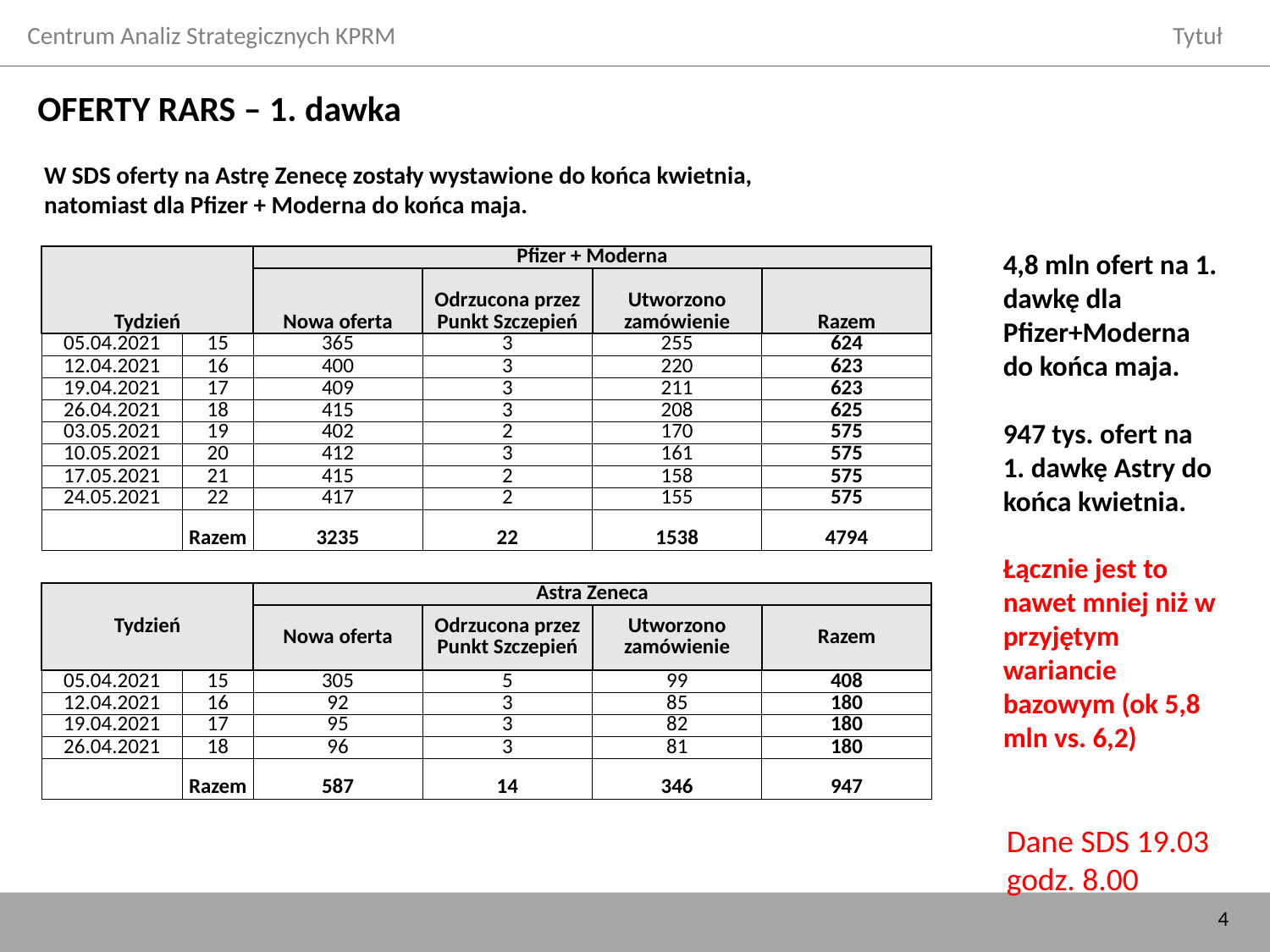

# OFERTY RARS – 1. dawka
W SDS oferty na Astrę Zenecę zostały wystawione do końca kwietnia,
natomiast dla Pfizer + Moderna do końca maja.
4,8 mln ofert na 1. dawkę dla Pfizer+Moderna do końca maja.

947 tys. ofert na 1. dawkę Astry do końca kwietnia.

Łącznie jest to nawet mniej niż w przyjętym wariancie bazowym (ok 5,8 mln vs. 6,2)

| Tydzień |  | Pfizer + Moderna |  |  |  |
| --- | --- | --- | --- | --- | --- |
|  |  | Nowa oferta | Odrzucona przez Punkt Szczepień | Utworzono zamówienie | Razem |
| 05.04.2021 | 15 | 365 | 3 | 255 | 624 |
| 12.04.2021 | 16 | 400 | 3 | 220 | 623 |
| 19.04.2021 | 17 | 409 | 3 | 211 | 623 |
| 26.04.2021 | 18 | 415 | 3 | 208 | 625 |
| 03.05.2021 | 19 | 402 | 2 | 170 | 575 |
| 10.05.2021 | 20 | 412 | 3 | 161 | 575 |
| 17.05.2021 | 21 | 415 | 2 | 158 | 575 |
| 24.05.2021 | 22 | 417 | 2 | 155 | 575 |
|  | Razem | 3235 | 22 | 1538 | 4794 |
|  |  |  |  |  |  |
| Tydzień |  | Astra Zeneca |  |  |  |
|  |  | Nowa oferta | Odrzucona przez Punkt Szczepień | Utworzono zamówienie | Razem |
| 05.04.2021 | 15 | 305 | 5 | 99 | 408 |
| 12.04.2021 | 16 | 92 | 3 | 85 | 180 |
| 19.04.2021 | 17 | 95 | 3 | 82 | 180 |
| 26.04.2021 | 18 | 96 | 3 | 81 | 180 |
|  | Razem | 587 | 14 | 346 | 947 |
Dane SDS 19.03
godz. 8.00
19 marca 2021
4